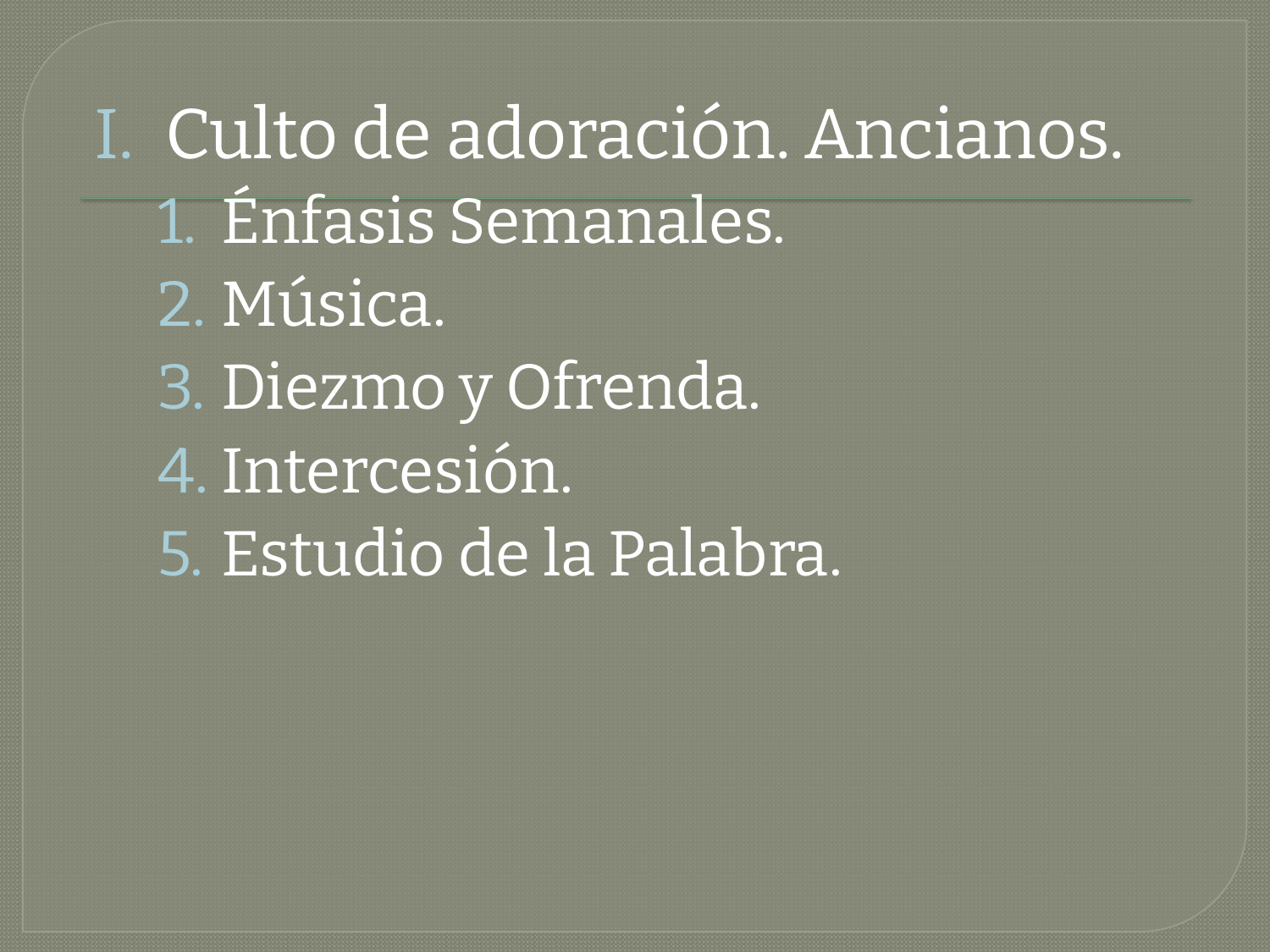

Culto de adoración. Ancianos.
Énfasis Semanales.
Música.
Diezmo y Ofrenda.
Intercesión.
Estudio de la Palabra.